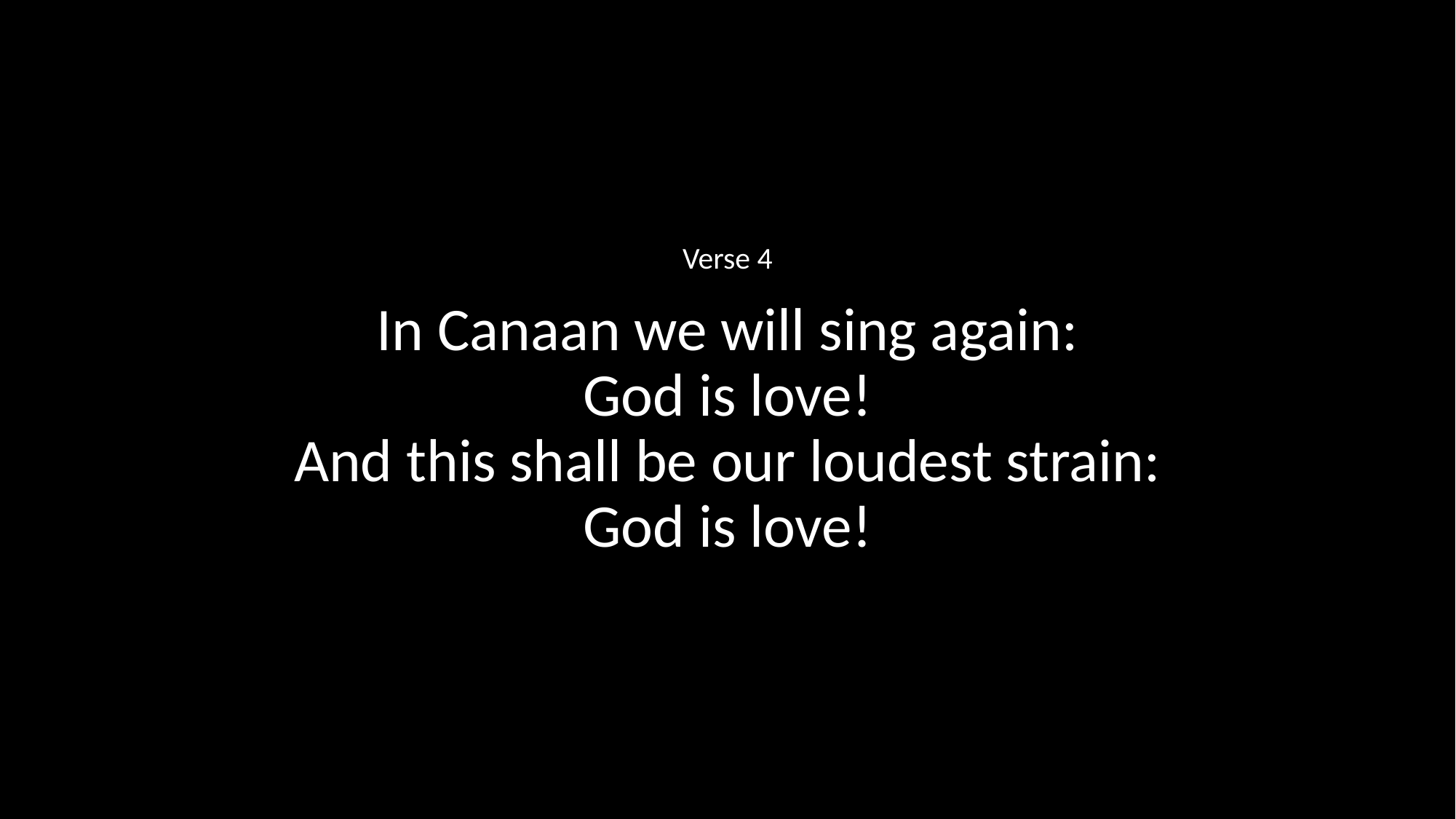

Verse 4
In Canaan we will sing again:
God is love!
And this shall be our loudest strain:
God is love!